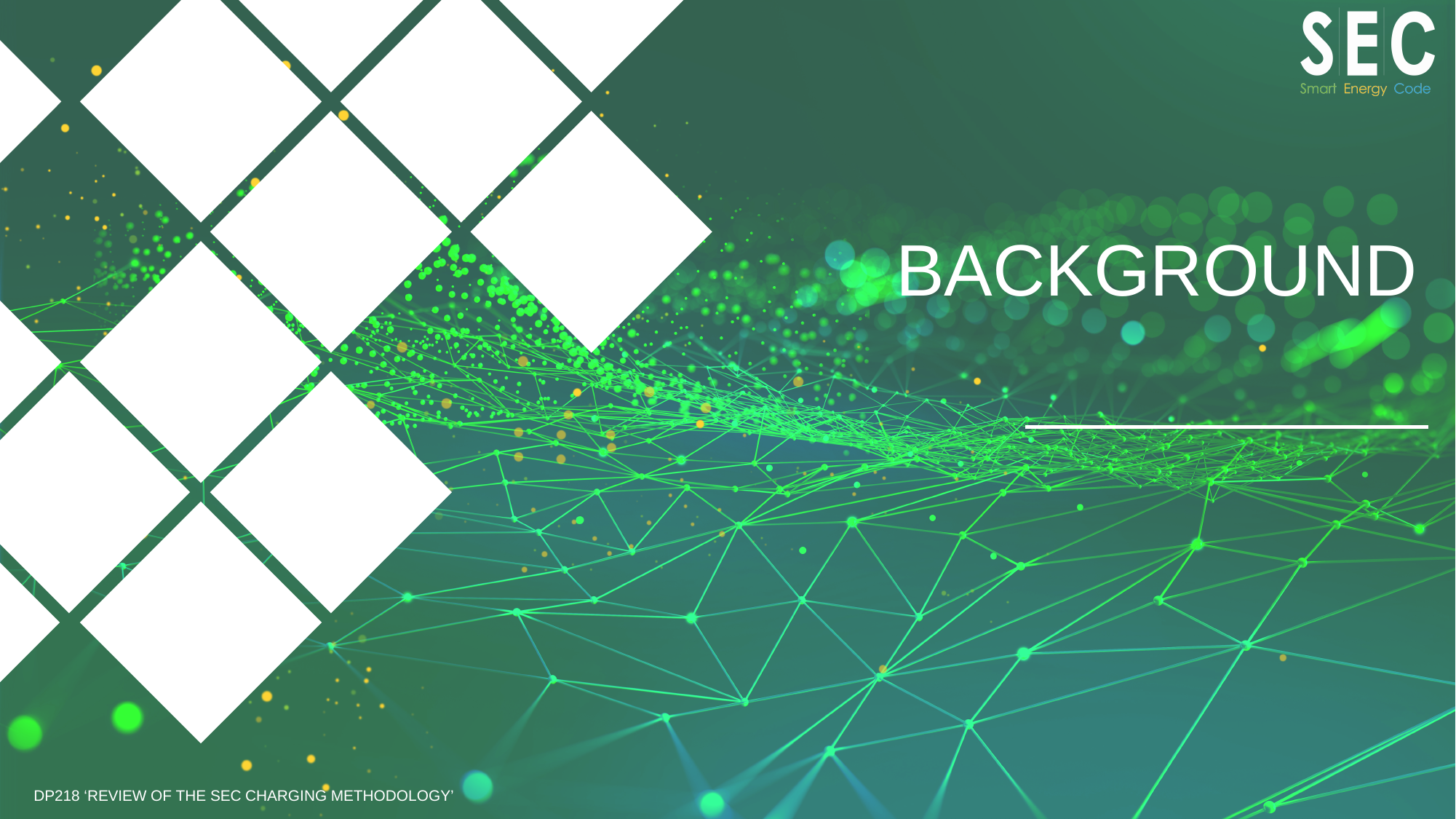

# background
DP218 ‘Review of the SEC Charging Methodology’